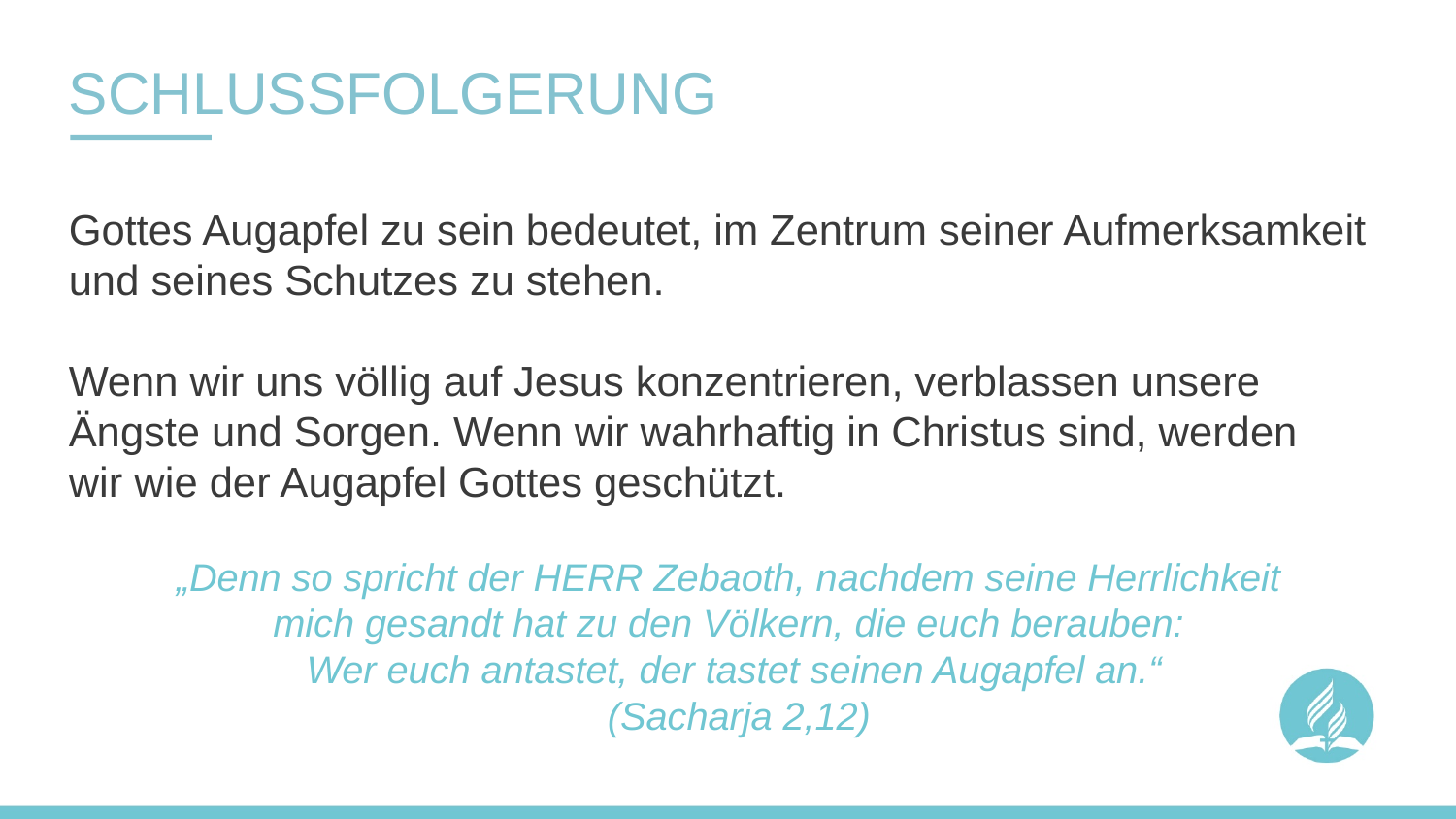

# SCHLUSSFOLGERUNG
Gottes Augapfel zu sein bedeutet, im Zentrum seiner Aufmerksamkeit und seines Schutzes zu stehen.

Wenn wir uns völlig auf Jesus konzentrieren, verblassen unsere
Ängste und Sorgen. Wenn wir wahrhaftig in Christus sind, werden
wir wie der Augapfel Gottes geschützt.

„Denn so spricht der HERR Zebaoth, nachdem seine Herrlichkeit
mich gesandt hat zu den Völkern, die euch berauben:
Wer euch antastet, der tastet seinen Augapfel an.“
 (Sacharja 2,12)